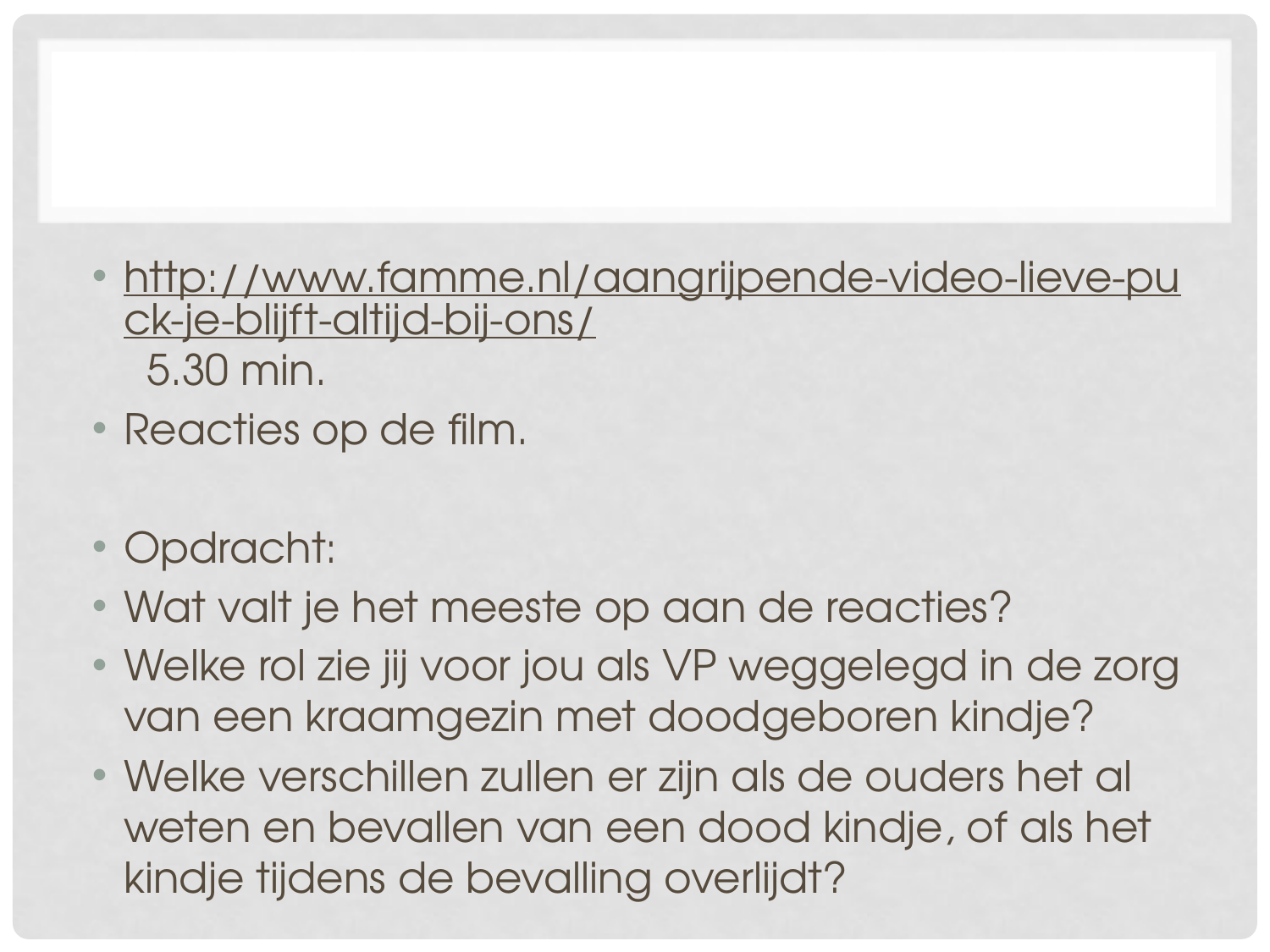

#
http://www.famme.nl/aangrijpende-video-lieve-puck-je-blijft-altijd-bij-ons/  5.30 min.
Reacties op de film.

Opdracht:
Wat valt je het meeste op aan de reacties?
Welke rol zie jij voor jou als VP weggelegd in de zorg van een kraamgezin met doodgeboren kindje?
Welke verschillen zullen er zijn als de ouders het al weten en bevallen van een dood kindje, of als het kindje tijdens de bevalling overlijdt?